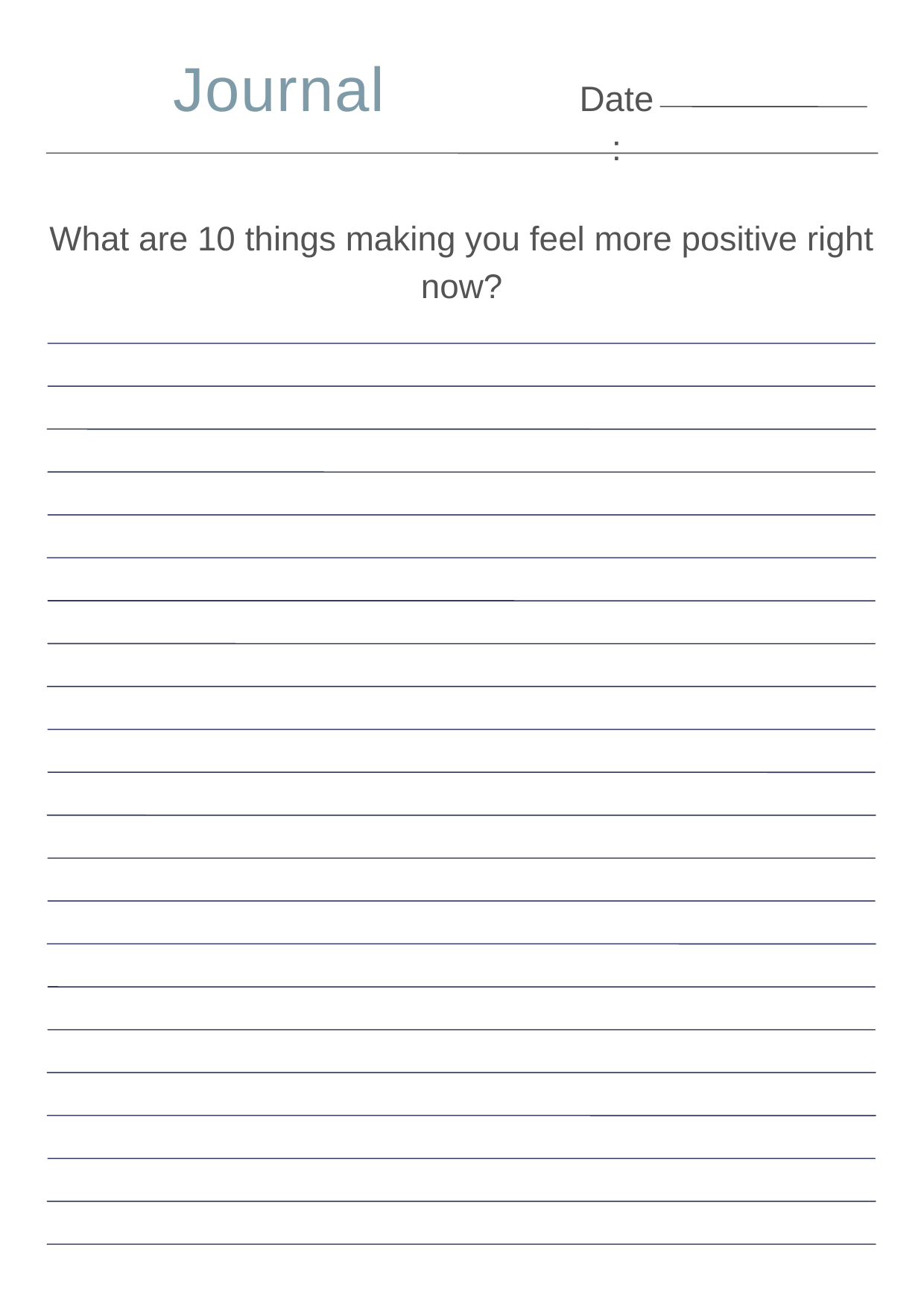

Journal
Date:

What are 10 things making you feel more positive right now?